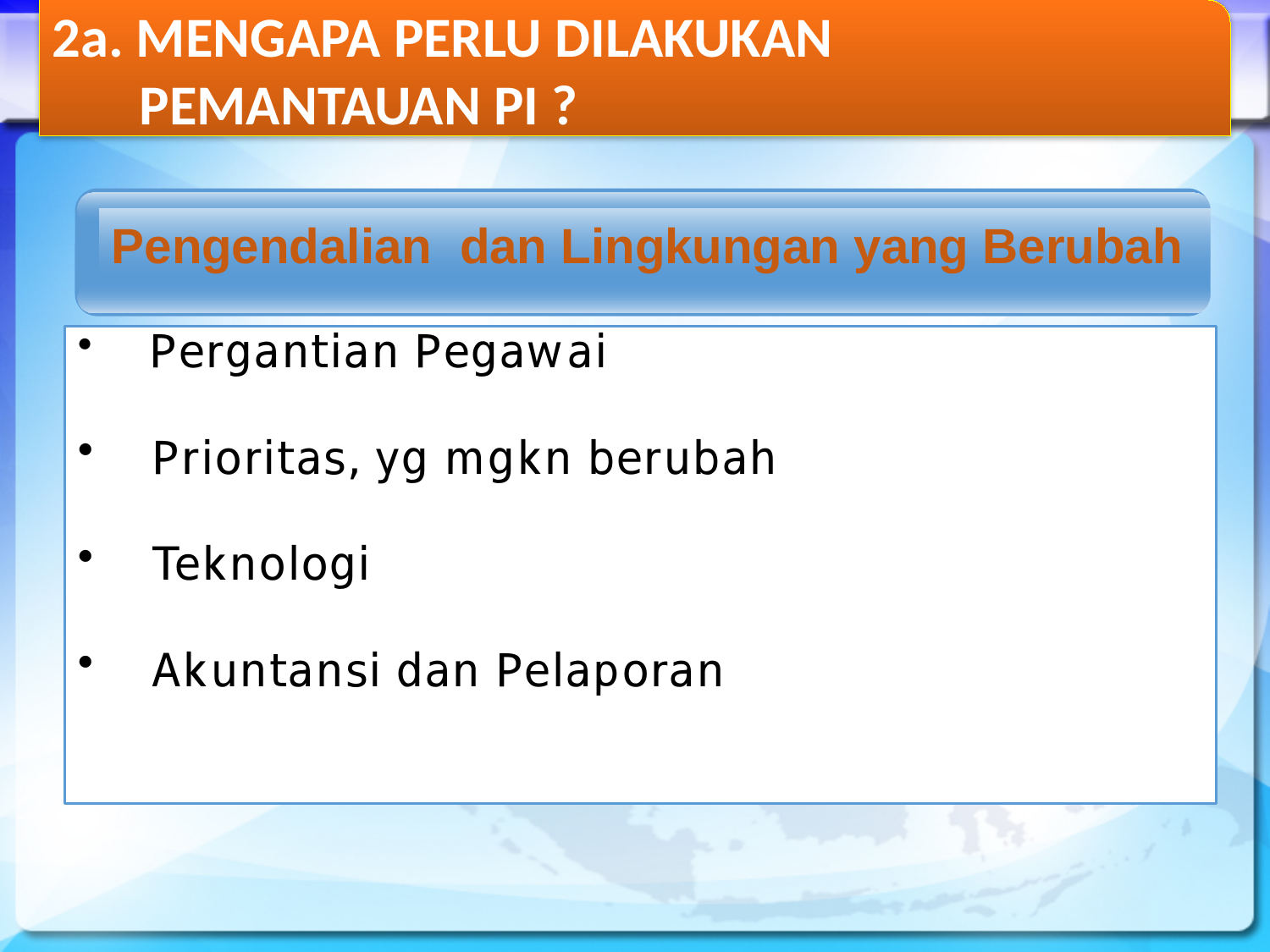

2a. MENGAPA PERLU DILAKUKAN
PEMANTAUAN PI ?
#

Pengendalian  dan Lingkungan yang Berubah
  Pergantian Pegawai

  Prioritas, yg mgkn berubah

  Teknologi

  Akuntansi dan Pelaporan